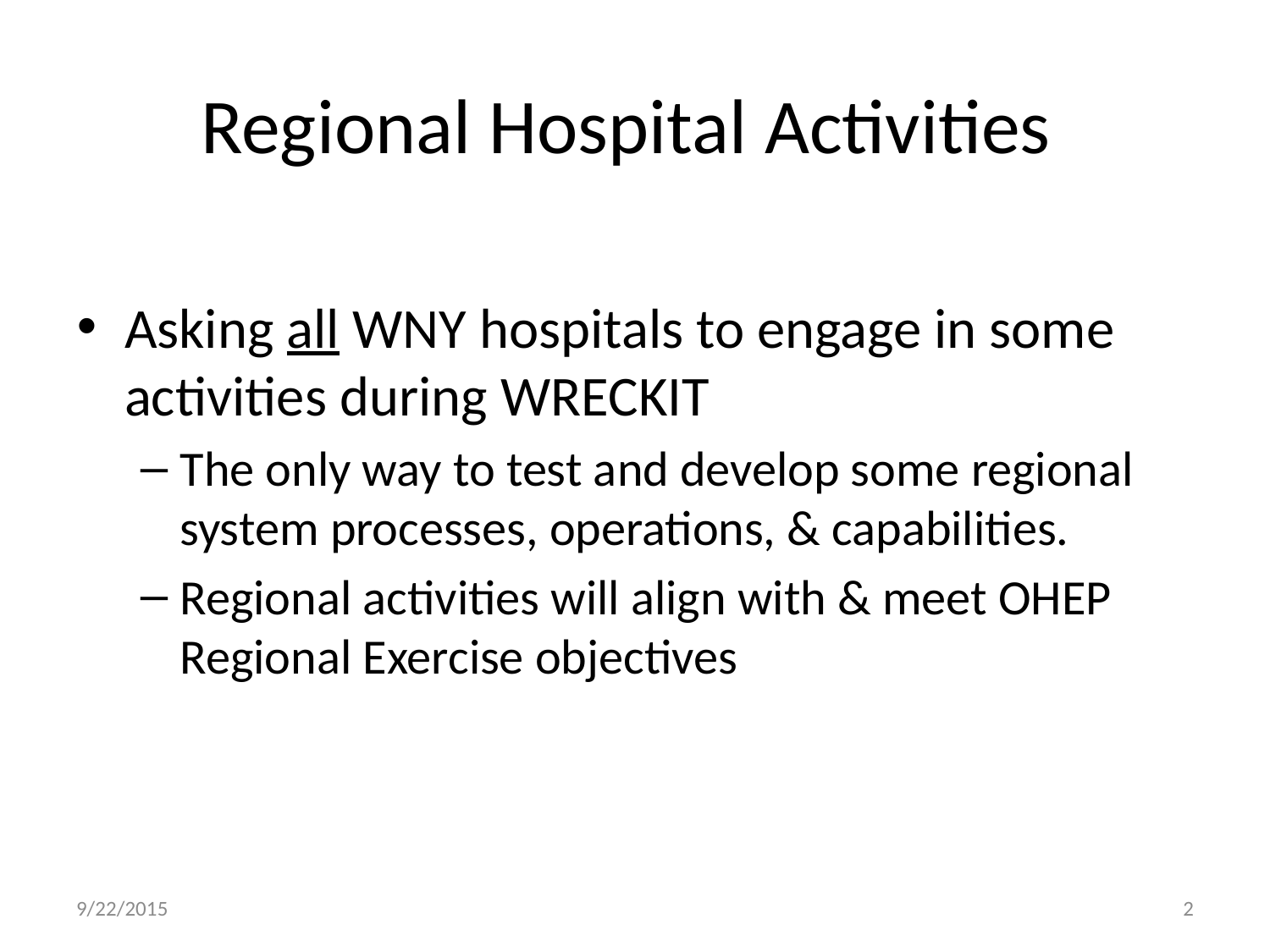

# Regional Hospital Activities
Asking all WNY hospitals to engage in some activities during WRECKIT
The only way to test and develop some regional system processes, operations, & capabilities.
Regional activities will align with & meet OHEP Regional Exercise objectives
9/22/2015
2